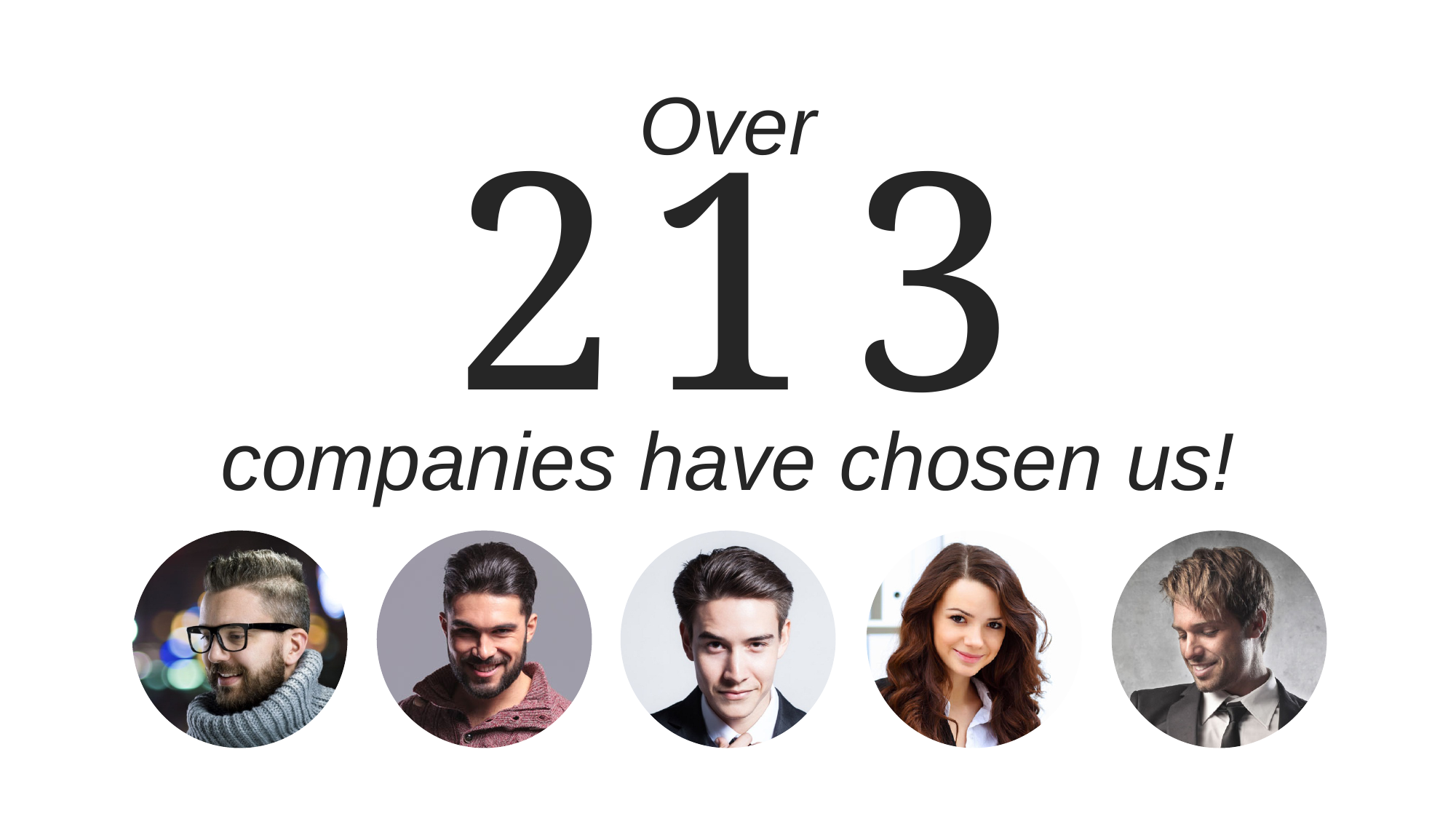

Over
2
1
3

companies have chosen us!